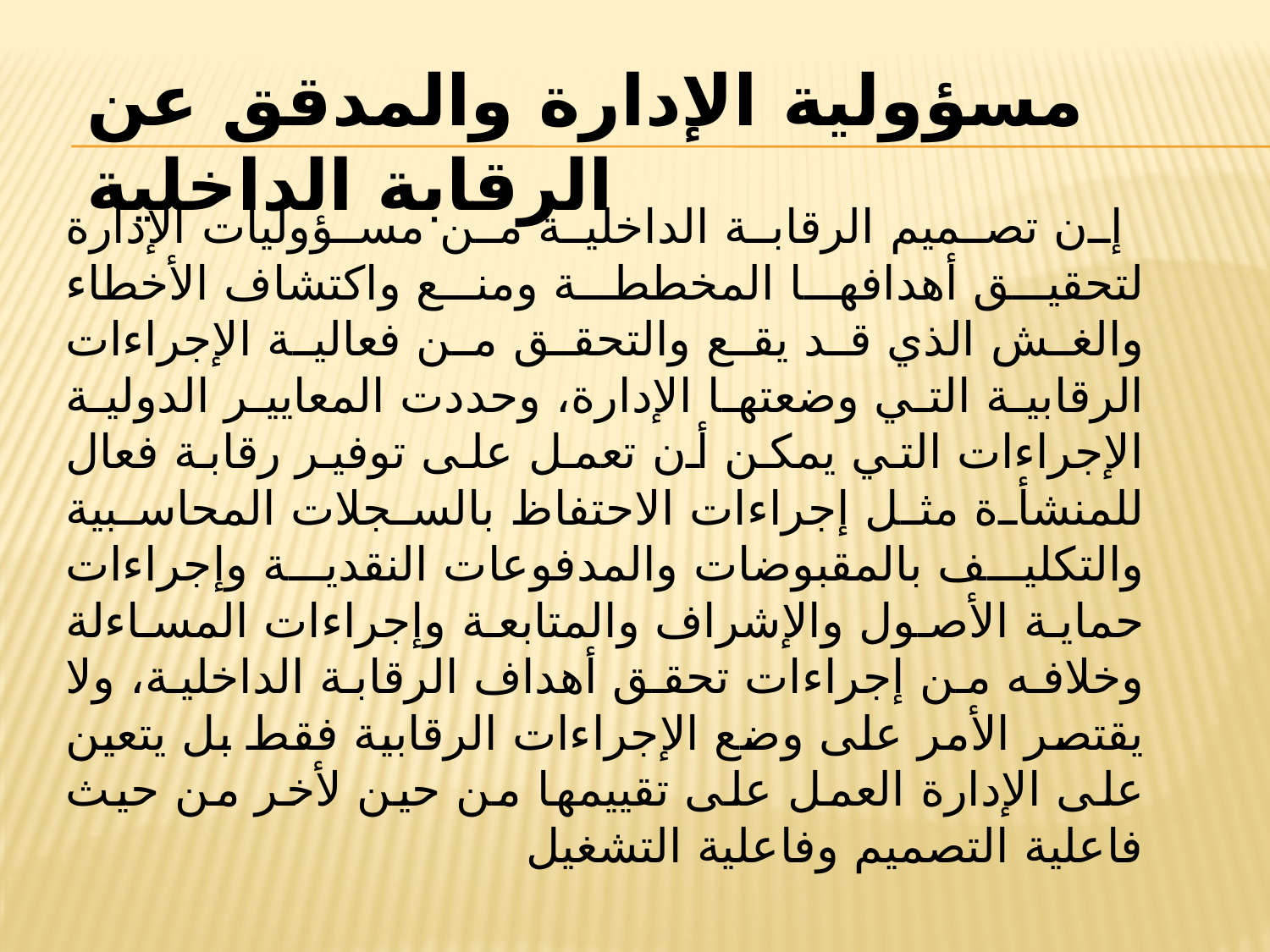

# مسؤولية الإدارة والمدقق عن الرقابة الداخلية
    إن تصميم الرقابة الداخلية من مسؤوليات الإدارة لتحقيق أهدافها المخططة ومنع واكتشاف الأخطاء والغش الذي قد يقع والتحقق من فعالية الإجراءات الرقابية التي وضعتها الإدارة، وحددت المعايير الدولية الإجراءات التي يمكن أن تعمل على توفير رقابة فعال للمنشأة مثل إجراءات الاحتفاظ بالسجلات المحاسبية والتكليف بالمقبوضات والمدفوعات النقدية وإجراءات حماية الأصول والإشراف والمتابعة وإجراءات المساءلة وخلافه من إجراءات تحقق أهداف الرقابة الداخلية، ولا يقتصر الأمر على وضع الإجراءات الرقابية فقط بل يتعين على الإدارة العمل على تقييمها من حين لأخر من حيث فاعلية التصميم وفاعلية التشغيل